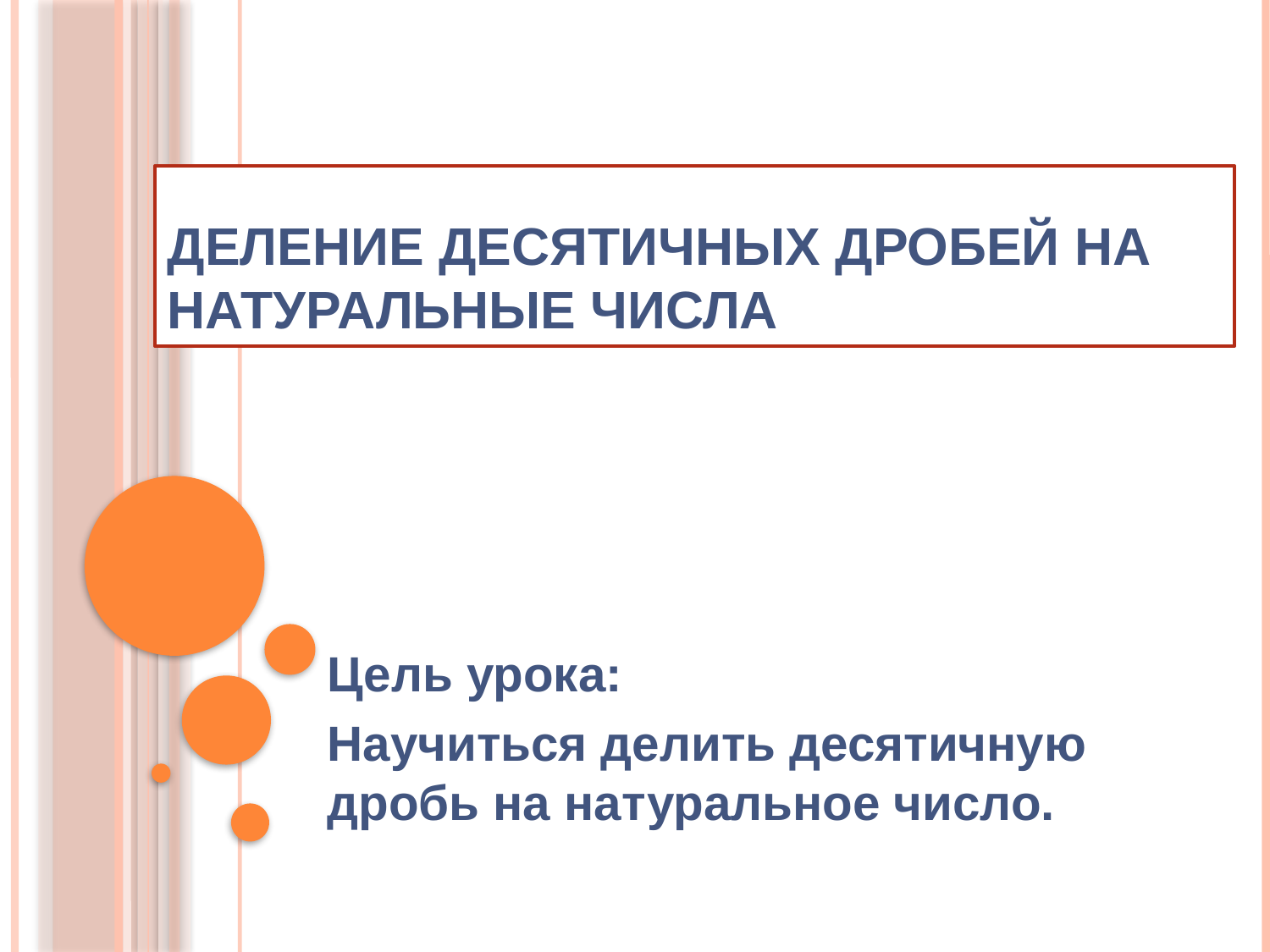

# Деление десятичных дробей на натуральные числа
Цель урока:
Научиться делить десятичную дробь на натуральное число.